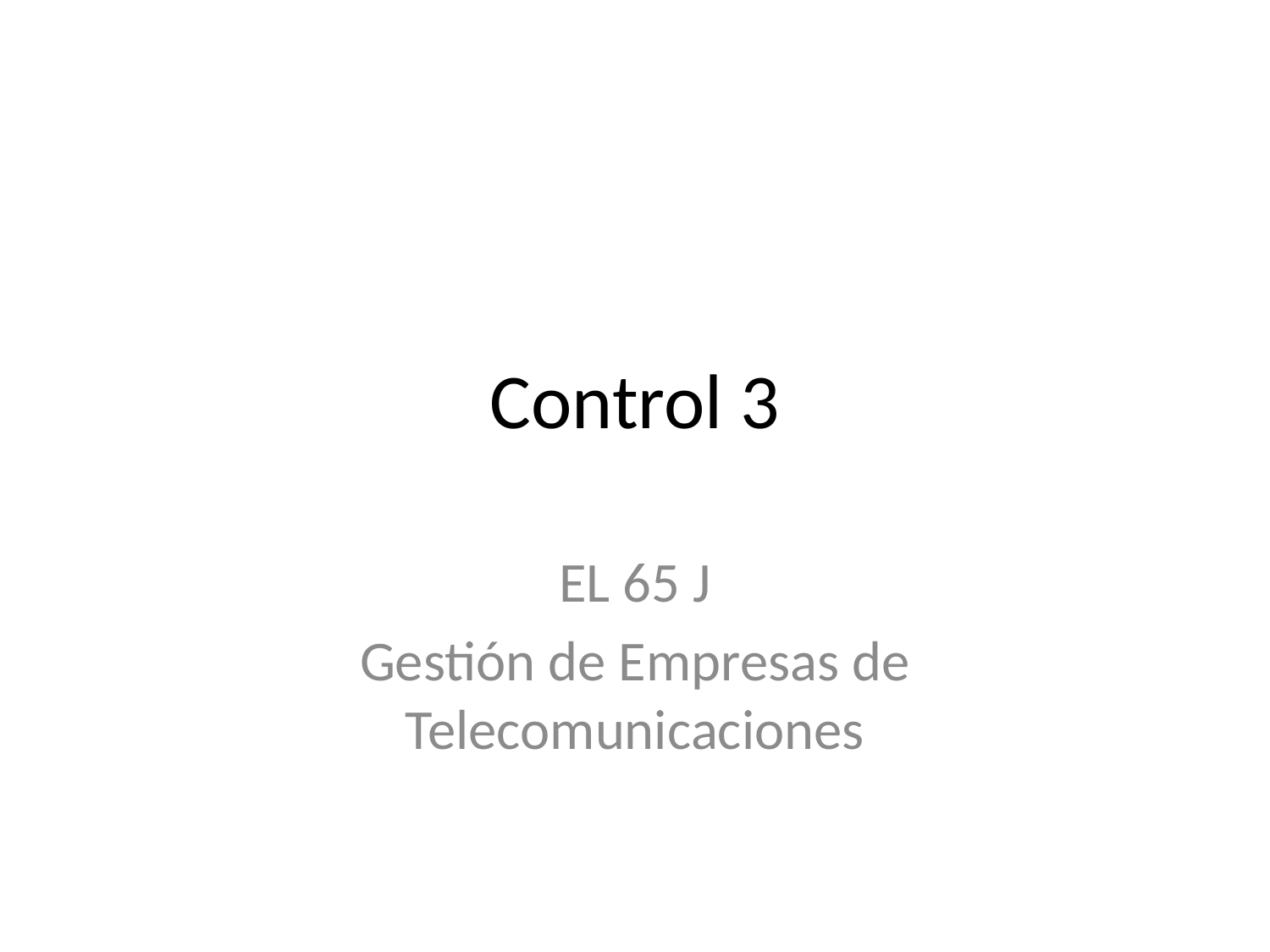

# Control 3
EL 65 J
Gestión de Empresas de Telecomunicaciones